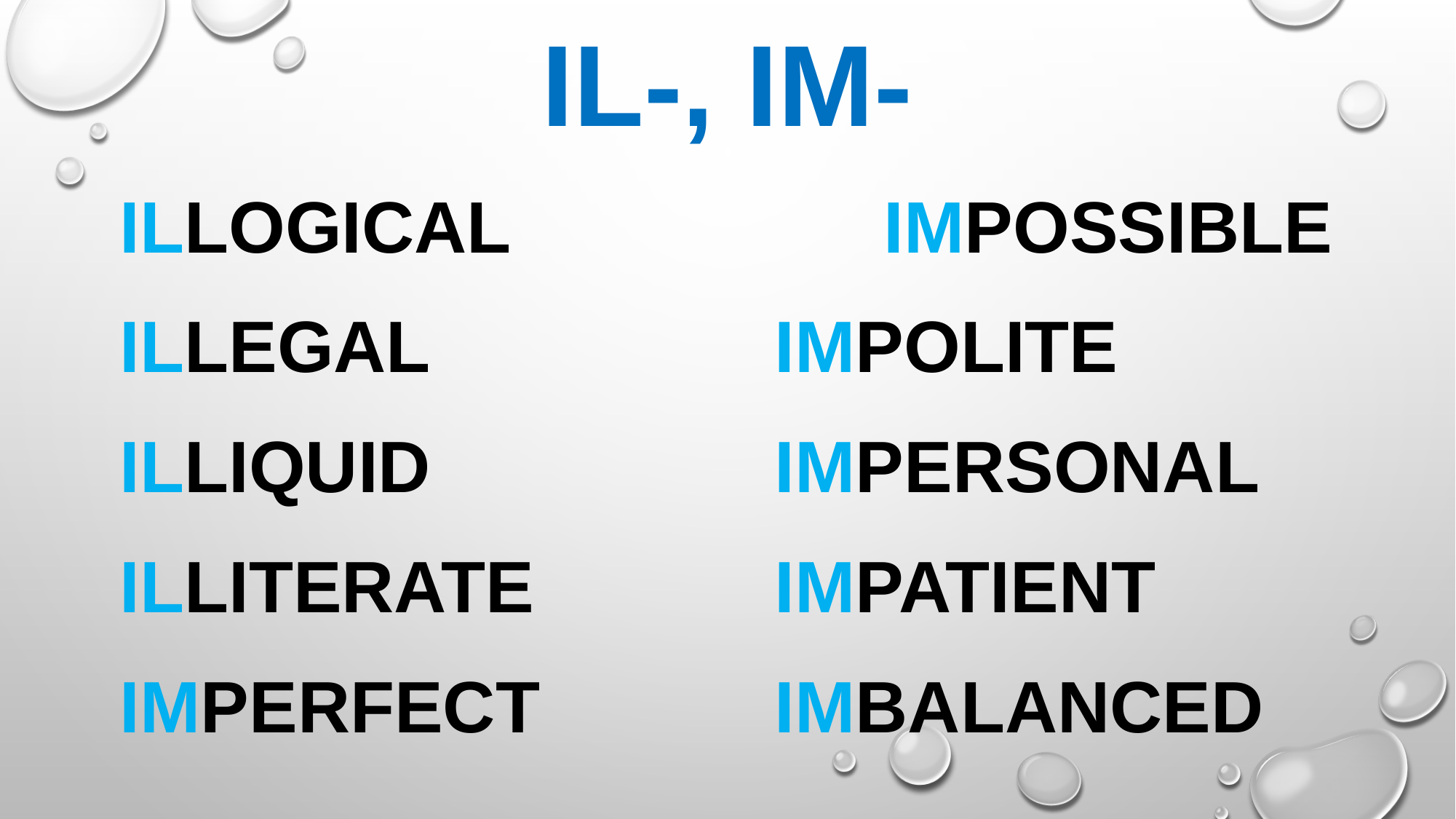

# IL-, im-
Illogical				impossible
Illegal				impolite
Illiquid				impersonal
Illiterate			impatient
Imperfect			imbalanced